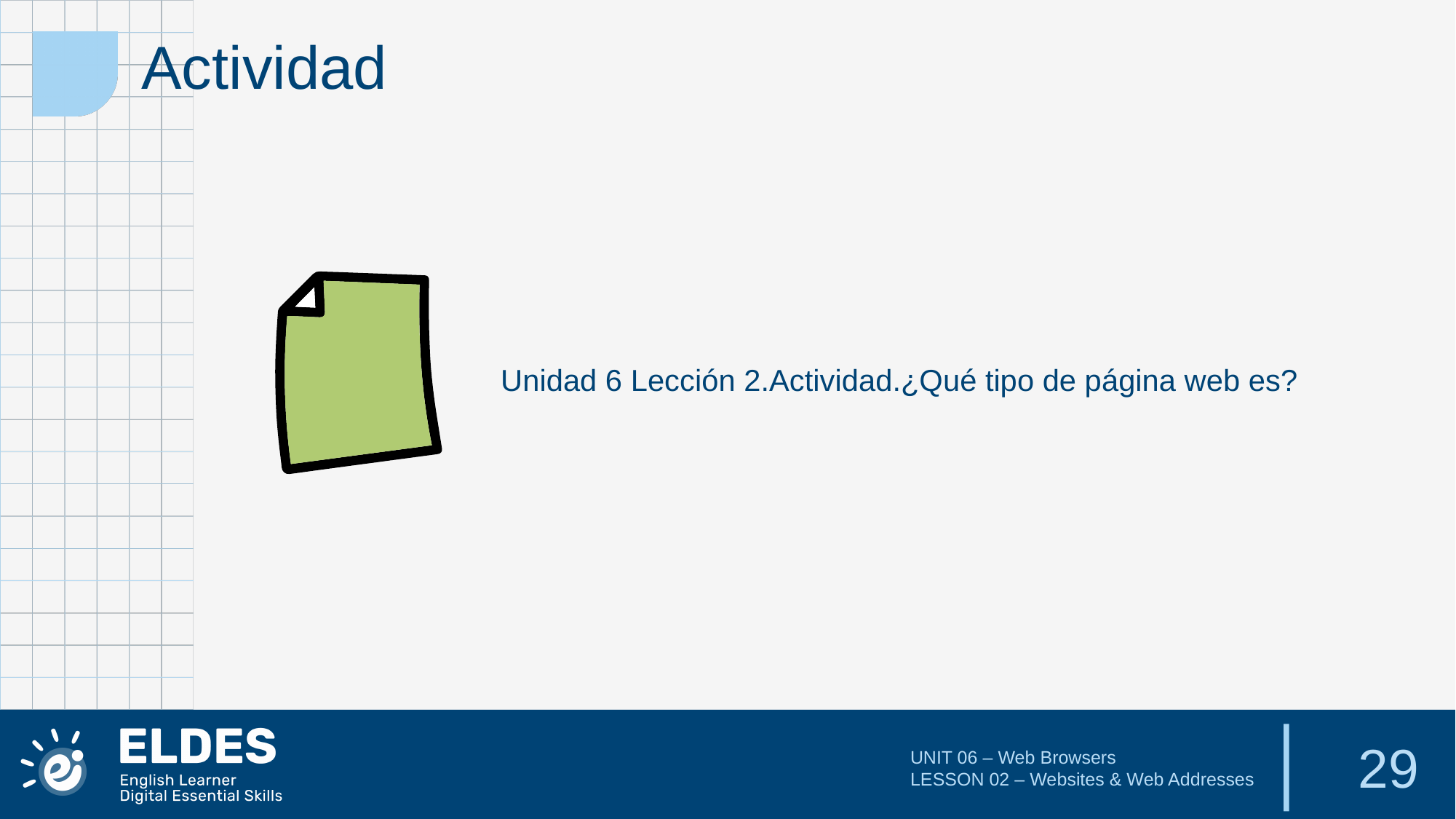

Actividad

Unidad 6 Lección 2.Actividad.¿Qué tipo de página web es?
29
UNIT 06 – Web Browsers
LESSON 02 – Websites & Web Addresses